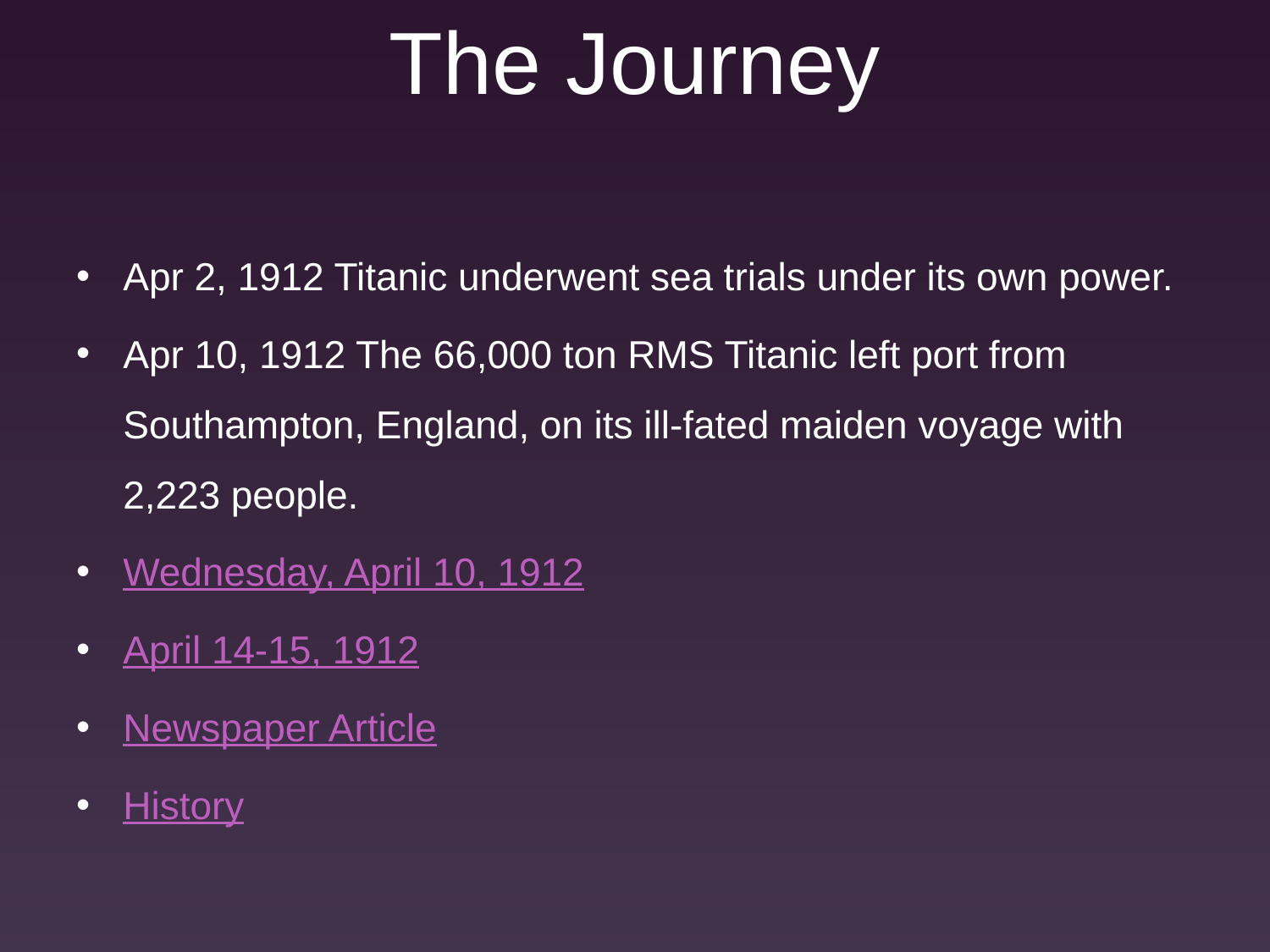

# The Journey
Apr 2, 1912 Titanic underwent sea trials under its own power.
Apr 10, 1912 The 66,000 ton RMS Titanic left port from Southampton, England, on its ill-fated maiden voyage with 2,223 people.
Wednesday, April 10, 1912
April 14-15, 1912
Newspaper Article
History